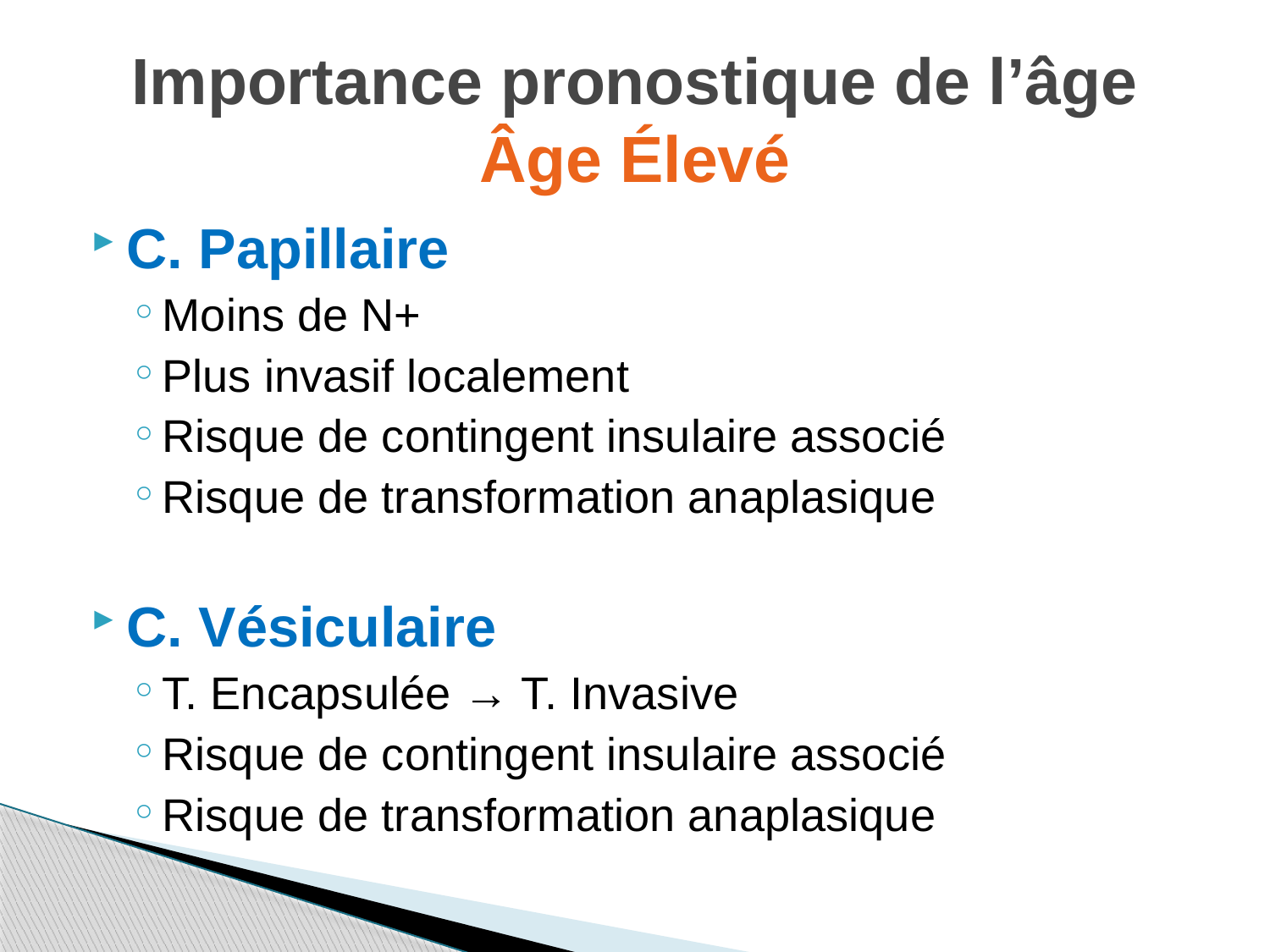

# Importance pronostique de l’âge Âge Élevé
C. Papillaire
Moins de N+
Plus invasif localement
Risque de contingent insulaire associé
Risque de transformation anaplasique

C. Vésiculaire
T. Encapsulée → T. Invasive
Risque de contingent insulaire associé
Risque de transformation anaplasique